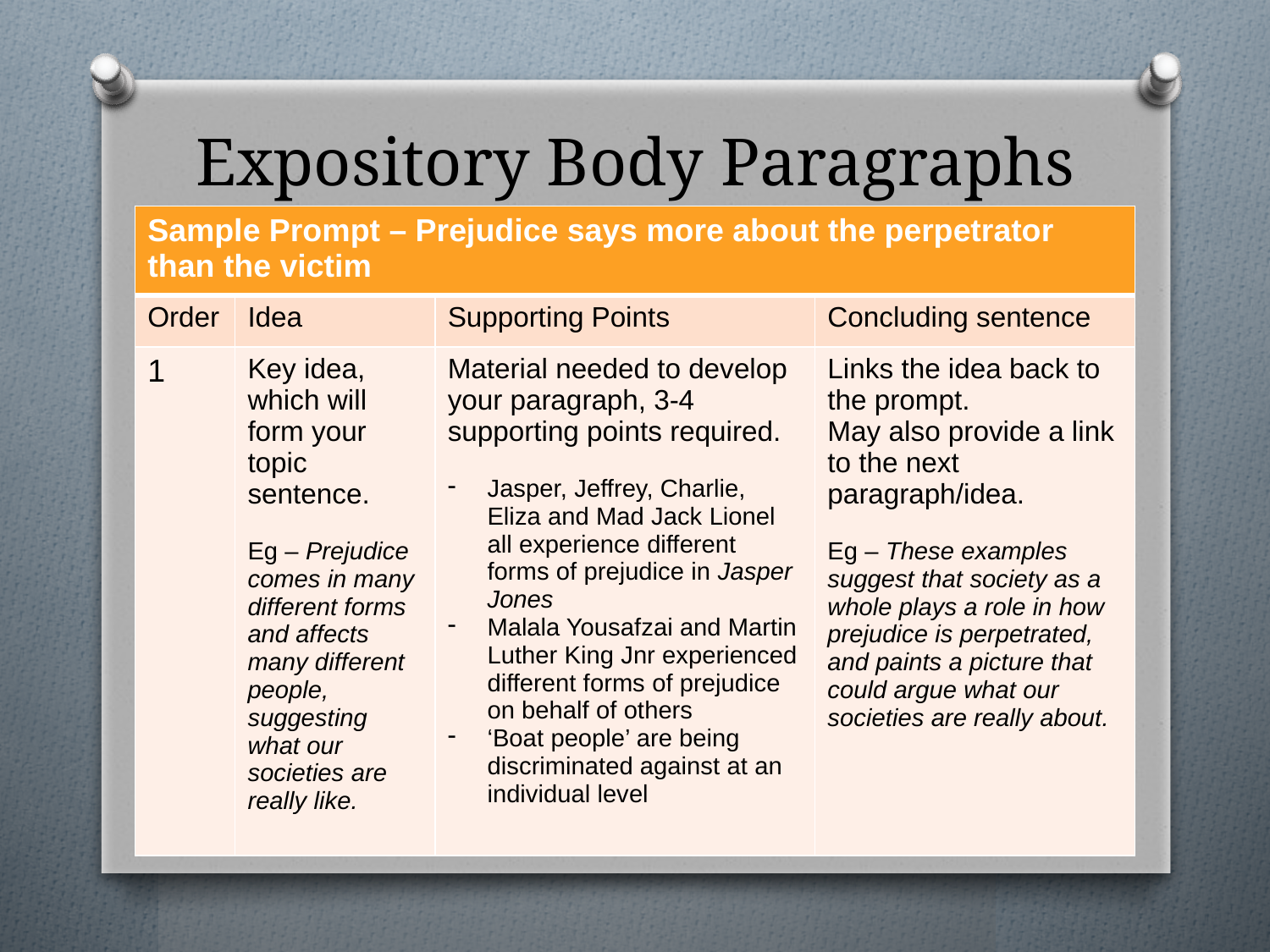

# Expository Body Paragraphs
| Sample Prompt – Prejudice says more about the perpetrator than the victim |  |  |  |
| --- | --- | --- | --- |
| Order | Idea | Supporting Points | Concluding sentence |
| 1 | Key idea, which will form your topic sentence. Eg – Prejudice comes in many different forms and affects many different people, suggesting what our societies are really like. | Material needed to develop your paragraph, 3-4 supporting points required. Jasper, Jeffrey, Charlie, Eliza and Mad Jack Lionel all experience different forms of prejudice in Jasper Jones Malala Yousafzai and Martin Luther King Jnr experienced different forms of prejudice on behalf of others ‘Boat people’ are being discriminated against at an individual level | Links the idea back to the prompt. May also provide a link to the next paragraph/idea. Eg – These examples suggest that society as a whole plays a role in how prejudice is perpetrated, and paints a picture that could argue what our societies are really about. |